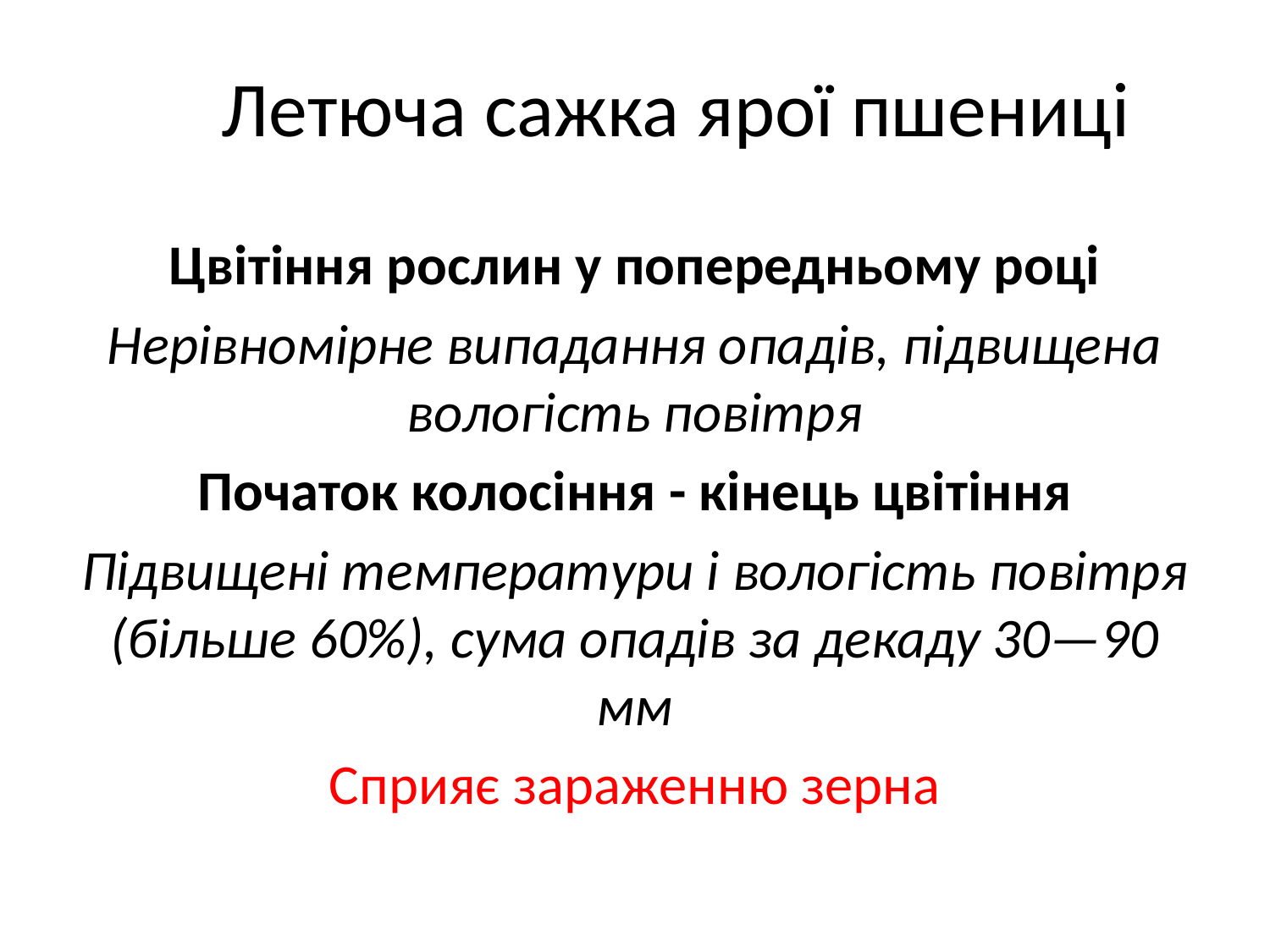

# Летюча сажка ярої пшениці
Цвітіння рослин у попередньому році
Нерівномірне випадання опадів, підвищена вологість повітря
Початок колосіння - кінець цвітіння
Підвищені температури і вологість повітря (більше 60%), сума опадів за декаду 30—90 мм
Сприяє зараженню зерна